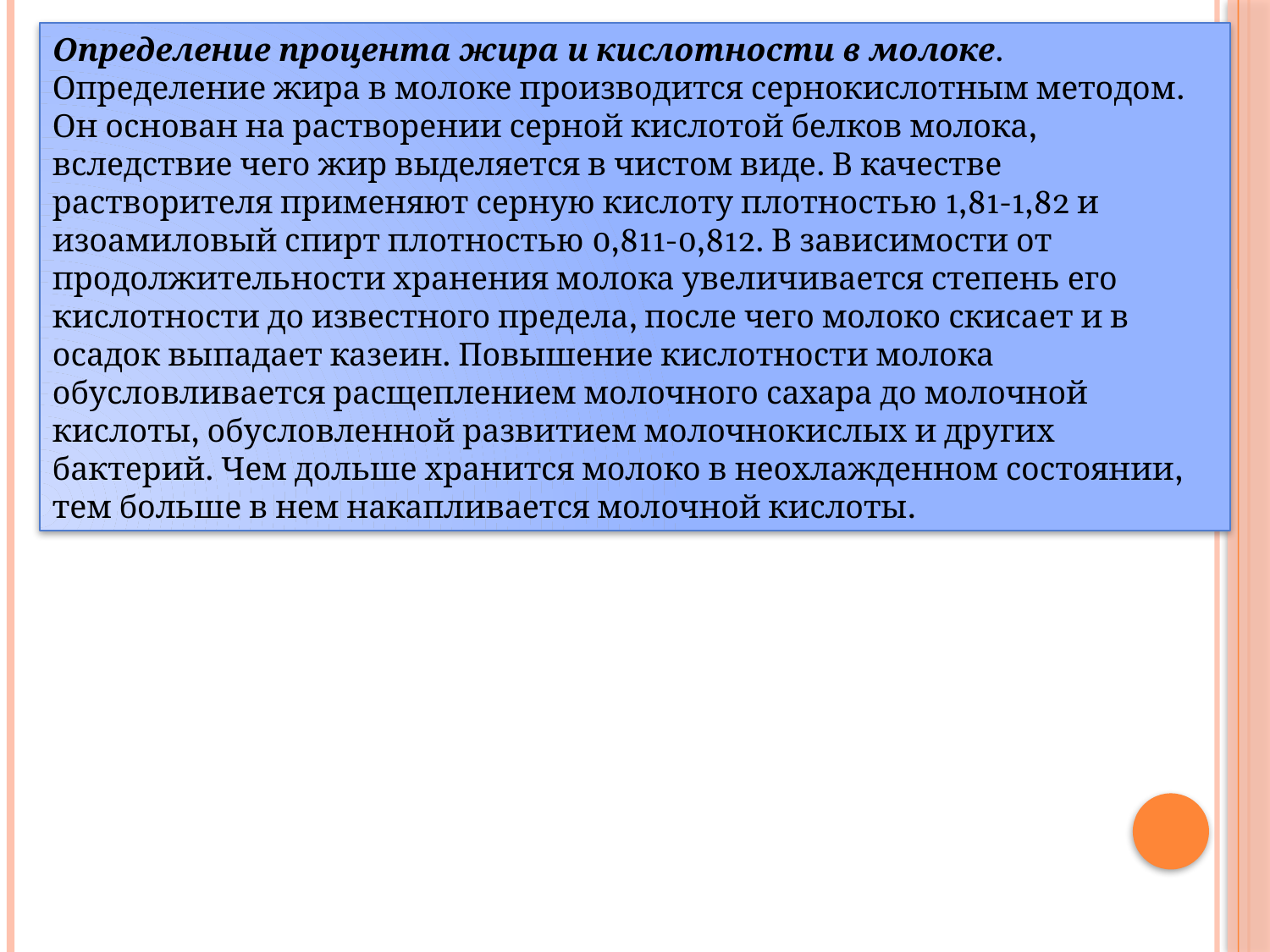

Определение процента жира и кислотности в молоке. Определение жира в молоке производится сернокислотным методом. Он основан на растворении серной кислотой белков молока, вследствие чего жир выделяется в чистом виде. В качестве растворителя применяют серную кислоту плотностью 1,81-1,82 и изоамиловый спирт плотностью 0,811-0,812. В зависимости от продолжительности хранения молока увеличивается степень его кислотности до известного предела, после чего молоко скисает и в осадок выпадает казеин. Повышение кислотности молока обусловливается расщеплением молочного сахара до молочной кислоты, обусловленной развитием молочнокислых и других бактерий. Чем дольше хранится молоко в неохлажденном состоянии, тем больше в нем накапливается молочной кислоты.